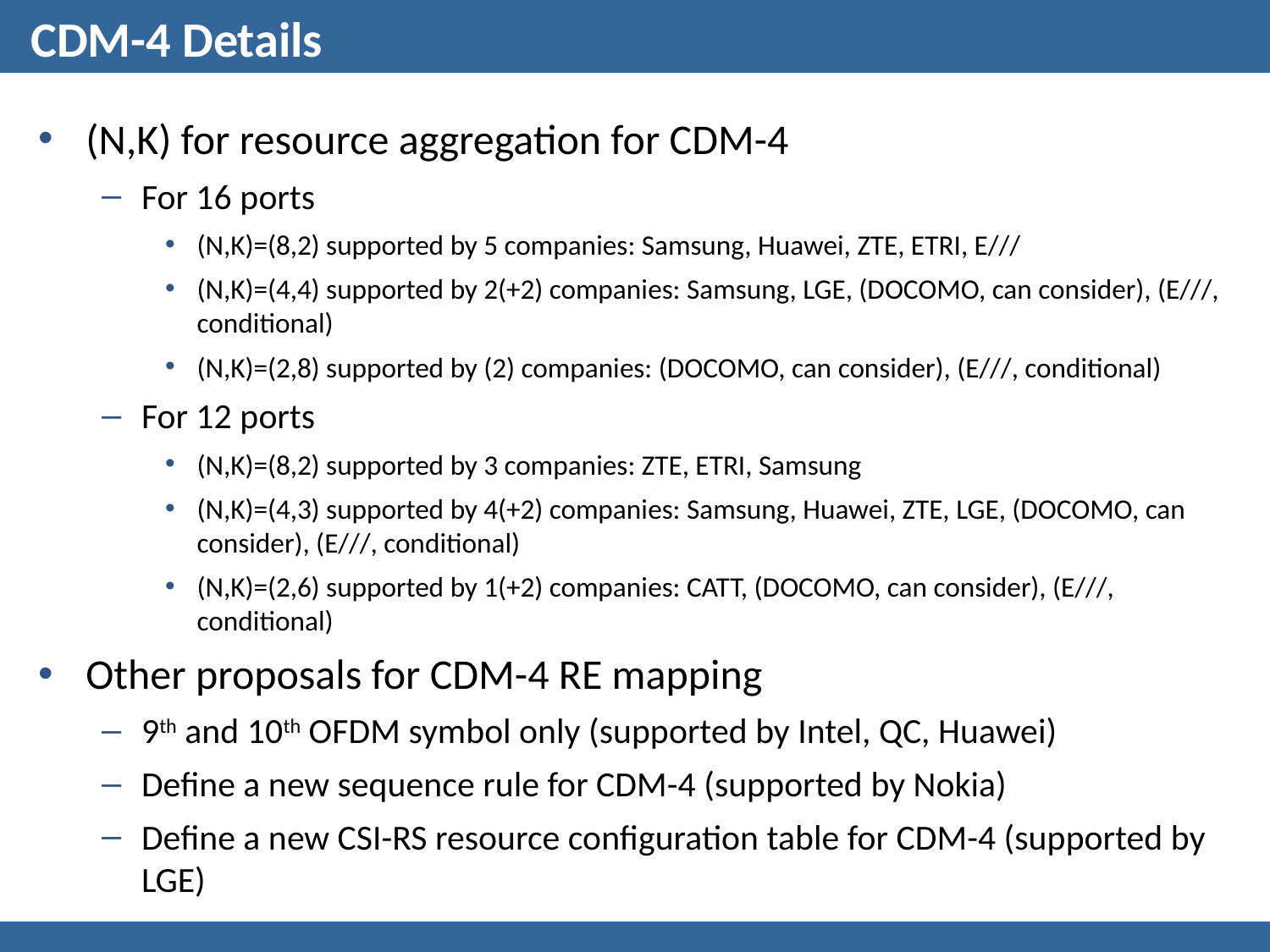

# CDM-4 Details
(N,K) for resource aggregation for CDM-4
For 16 ports
(N,K)=(8,2) supported by 5 companies: Samsung, Huawei, ZTE, ETRI, E///
(N,K)=(4,4) supported by 2(+2) companies: Samsung, LGE, (DOCOMO, can consider), (E///, conditional)
(N,K)=(2,8) supported by (2) companies: (DOCOMO, can consider), (E///, conditional)
For 12 ports
(N,K)=(8,2) supported by 3 companies: ZTE, ETRI, Samsung
(N,K)=(4,3) supported by 4(+2) companies: Samsung, Huawei, ZTE, LGE, (DOCOMO, can consider), (E///, conditional)
(N,K)=(2,6) supported by 1(+2) companies: CATT, (DOCOMO, can consider), (E///, conditional)
Other proposals for CDM-4 RE mapping
9th and 10th OFDM symbol only (supported by Intel, QC, Huawei)
Define a new sequence rule for CDM-4 (supported by Nokia)
Define a new CSI-RS resource configuration table for CDM-4 (supported by LGE)